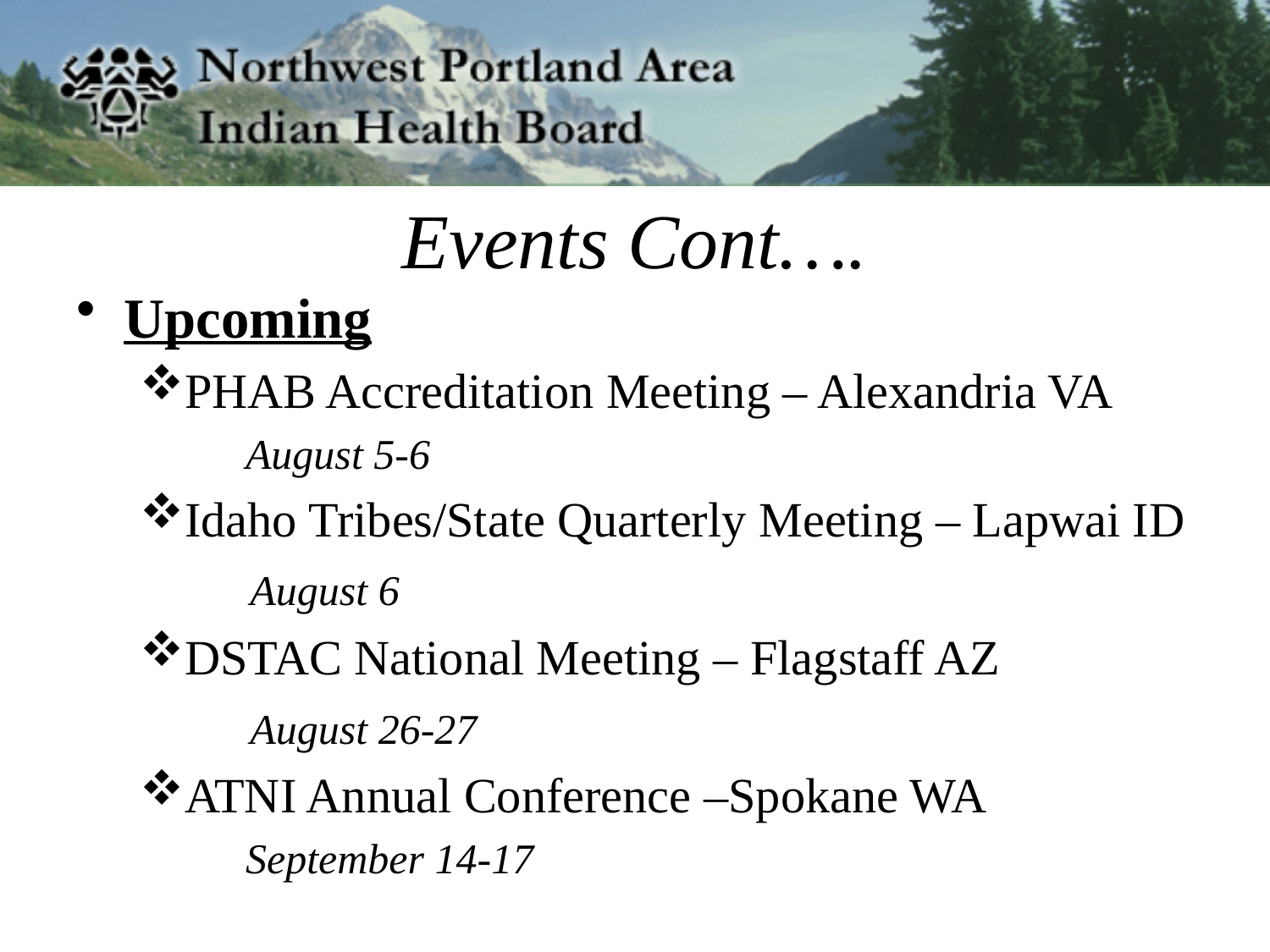

# Events Cont….
Upcoming
PHAB Accreditation Meeting – Alexandria VA
                August 5-6
Idaho Tribes/State Quarterly Meeting – Lapwai ID
         August 6
DSTAC National Meeting – Flagstaff AZ
         August 26-27
ATNI Annual Conference –Spokane WA
          September 14-17